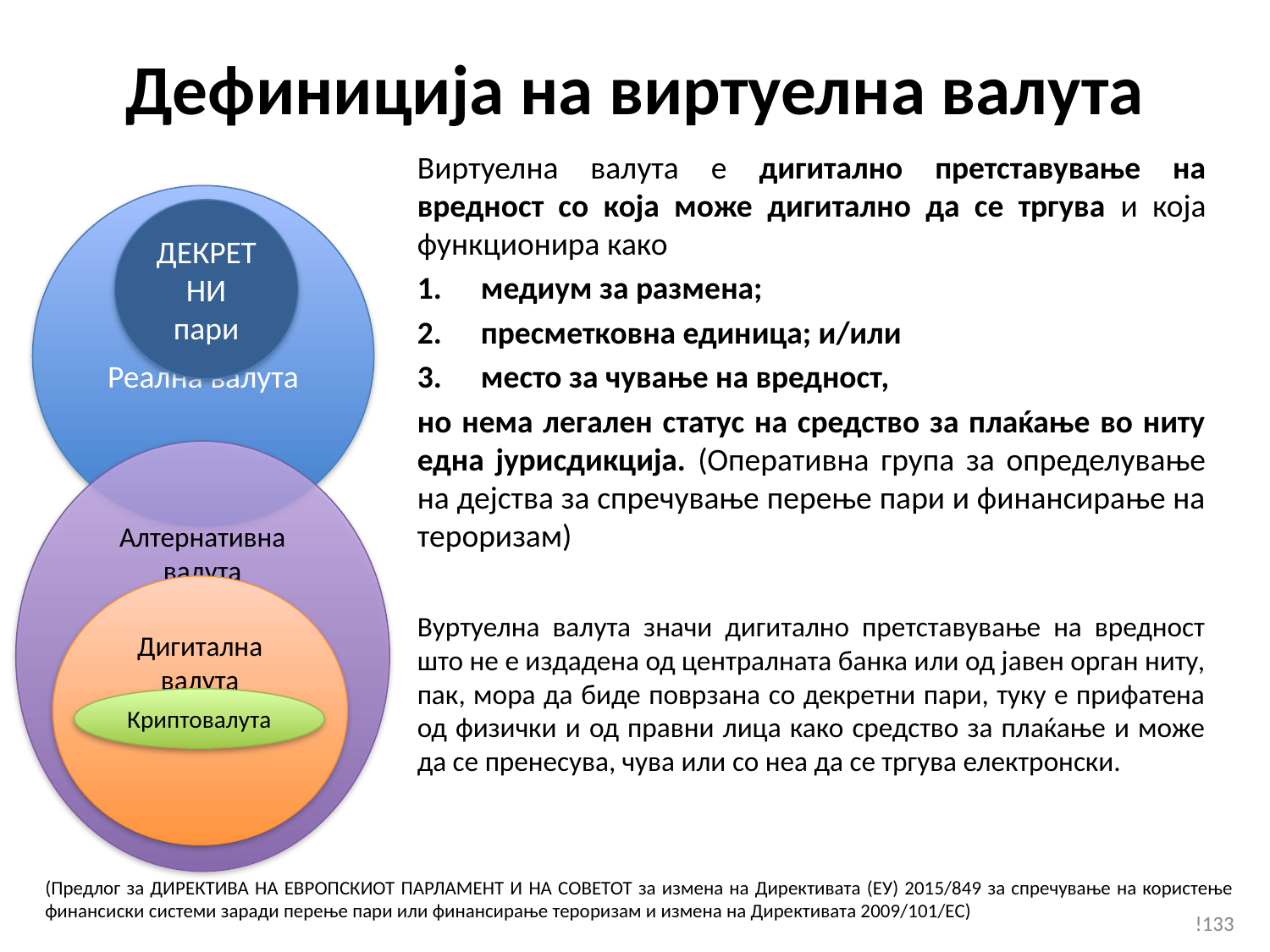

# Дефиниција на виртуелна валута
Виртуелна валута е дигитално претставување на вредност со која може дигитално да се тргува и која функционира како
медиум за размена;
пресметковна единица; и/или
место за чување на вредност,
но нема легален статус на средство за плаќање во ниту една јурисдикција. (Оперативна група за определување на дејства за спречување перење пари и финансирање на тероризам)

Вуртуелна валута значи дигитално претставување на вредност што не е издадена од централната банка или од јавен орган ниту, пак, мора да биде поврзана со декретни пари, туку е прифатена од физички и од правни лица како средство за плаќање и може да се пренесува, чува или со неа да се тргува електронски.

Реална валута

ДЕКРЕТНИ пари

Алтернативна валута

Дигитална валута

Криптовалута
(Предлог за ДИРЕКТИВА НА ЕВРОПСКИОТ ПАРЛАМЕНТ И НА СОВЕТОТ за измена на Директивата (ЕУ) 2015/849 за спречување на користење финансиски системи заради перење пари или финансирање тероризам и измена на Директивата 2009/101/EC)
!133